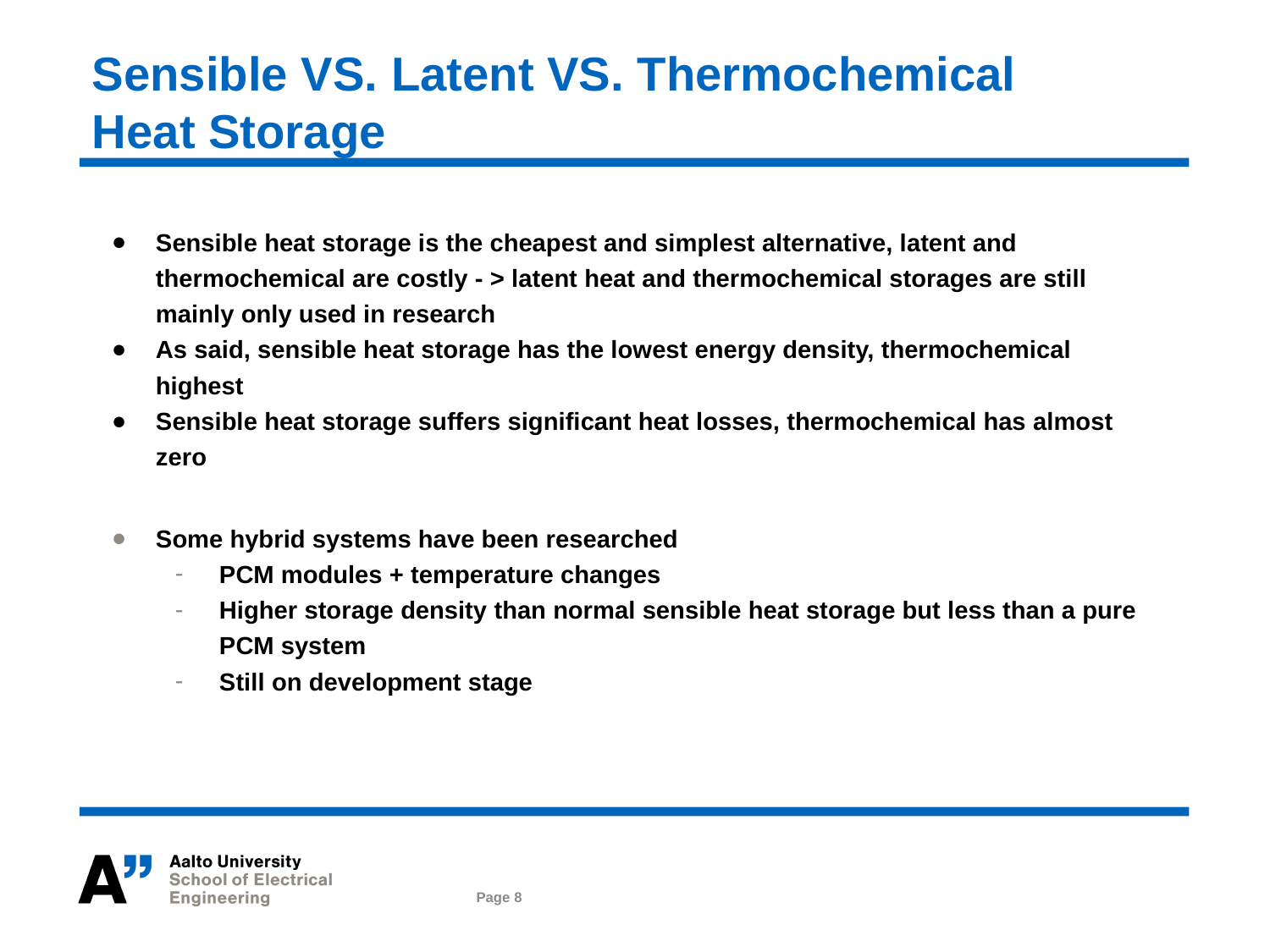

# Sensible VS. Latent VS. Thermochemical     Heat Storage
Sensible heat storage is the cheapest and simplest alternative, latent and thermochemical are costly - > latent heat and thermochemical storages are still mainly only used in research
As said, sensible heat storage has the lowest energy density, thermochemical highest
Sensible heat storage suffers significant heat losses, thermochemical has almost zero

Some hybrid systems have been researched
PCM modules + temperature changes
Higher storage density than normal sensible heat storage but less than a pure PCM system
Still on development stage

Page 8